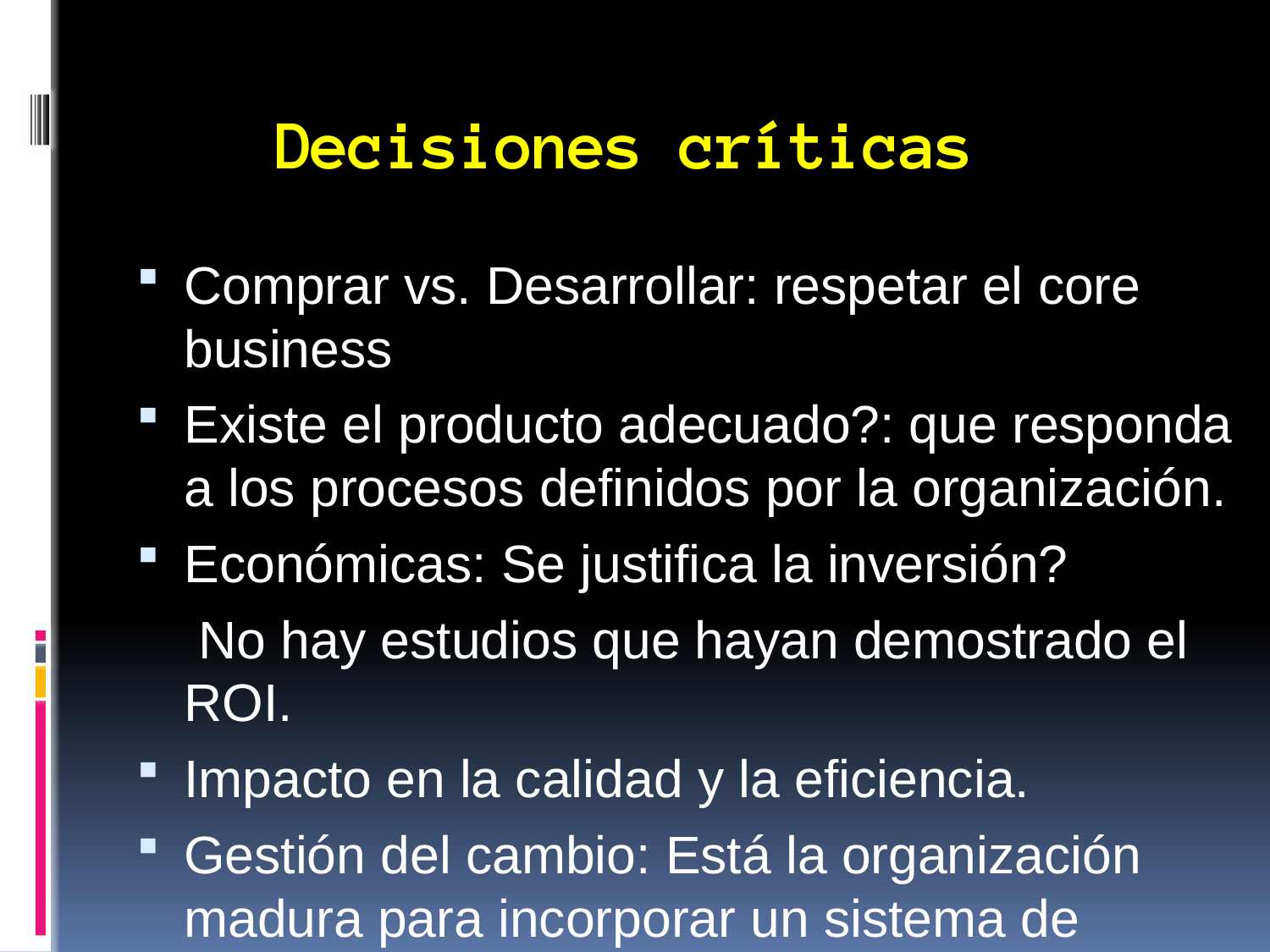

# Decisiones críticas
Comprar vs. Desarrollar: respetar el core business
Existe el producto adecuado?: que responda a los procesos definidos por la organización.
Económicas: Se justifica la inversión?
	 No hay estudios que hayan demostrado el ROI.
Impacto en la calidad y la eficiencia.
Gestión del cambio: Está la organización madura para incorporar un sistema de Historia Clínica Electrónica –HCE-?